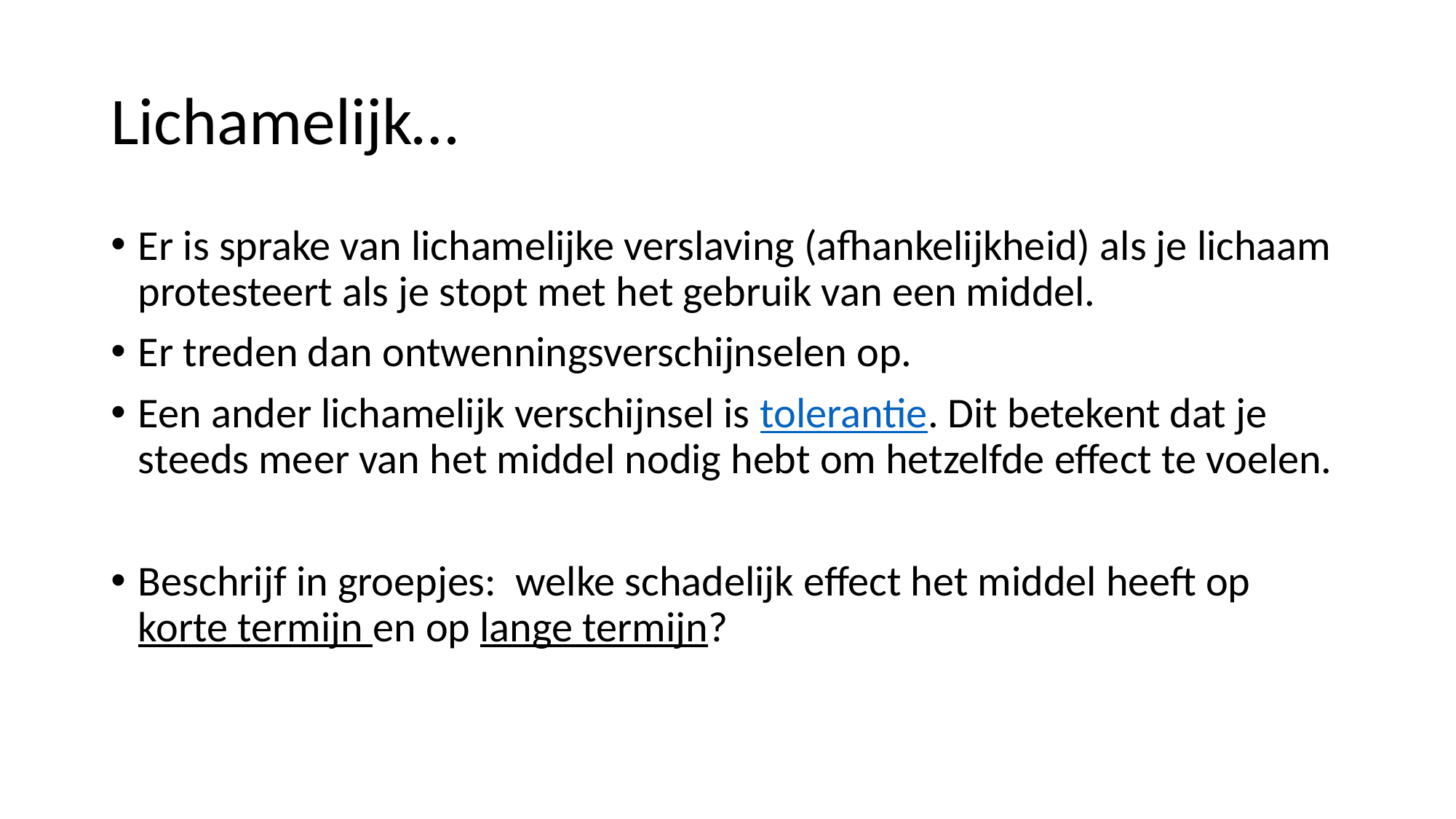

# Lichamelijk…
Er is sprake van lichamelijke verslaving (afhankelijkheid) als je lichaam protesteert als je stopt met het gebruik van een middel.
Er treden dan ontwenningsverschijnselen op.
Een ander lichamelijk verschijnsel is tolerantie. Dit betekent dat je steeds meer van het middel nodig hebt om hetzelfde effect te voelen.

Beschrijf in groepjes:  welke schadelijk effect het middel heeft op korte termijn en op lange termijn?